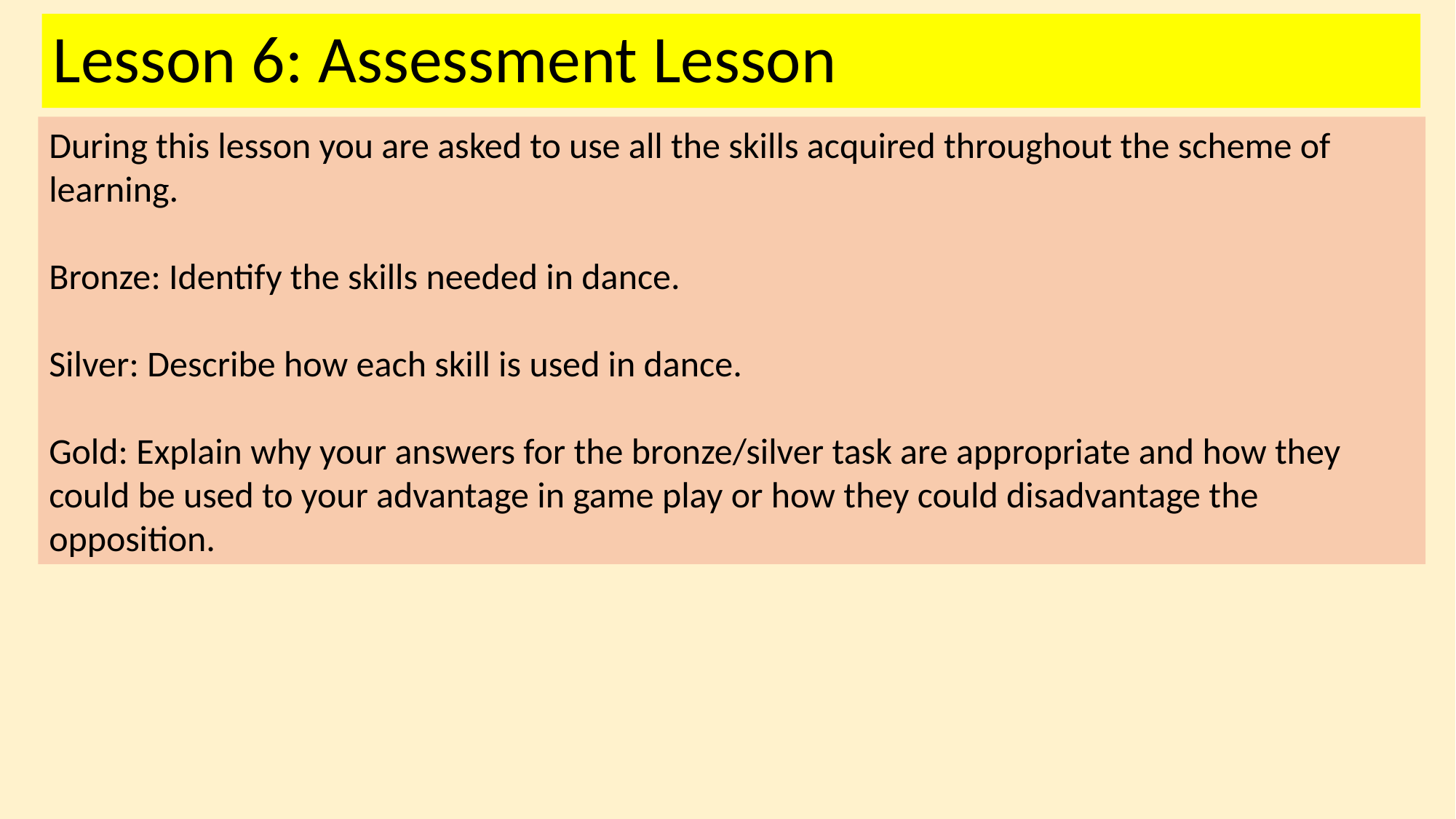

Lesson 6: Assessment Lesson
During this lesson you are asked to use all the skills acquired throughout the scheme of learning.

Bronze: Identify the skills needed in dance.

Silver: Describe how each skill is used in dance.

Gold: Explain why your answers for the bronze/silver task are appropriate and how they could be used to your advantage in game play or how they could disadvantage the opposition.